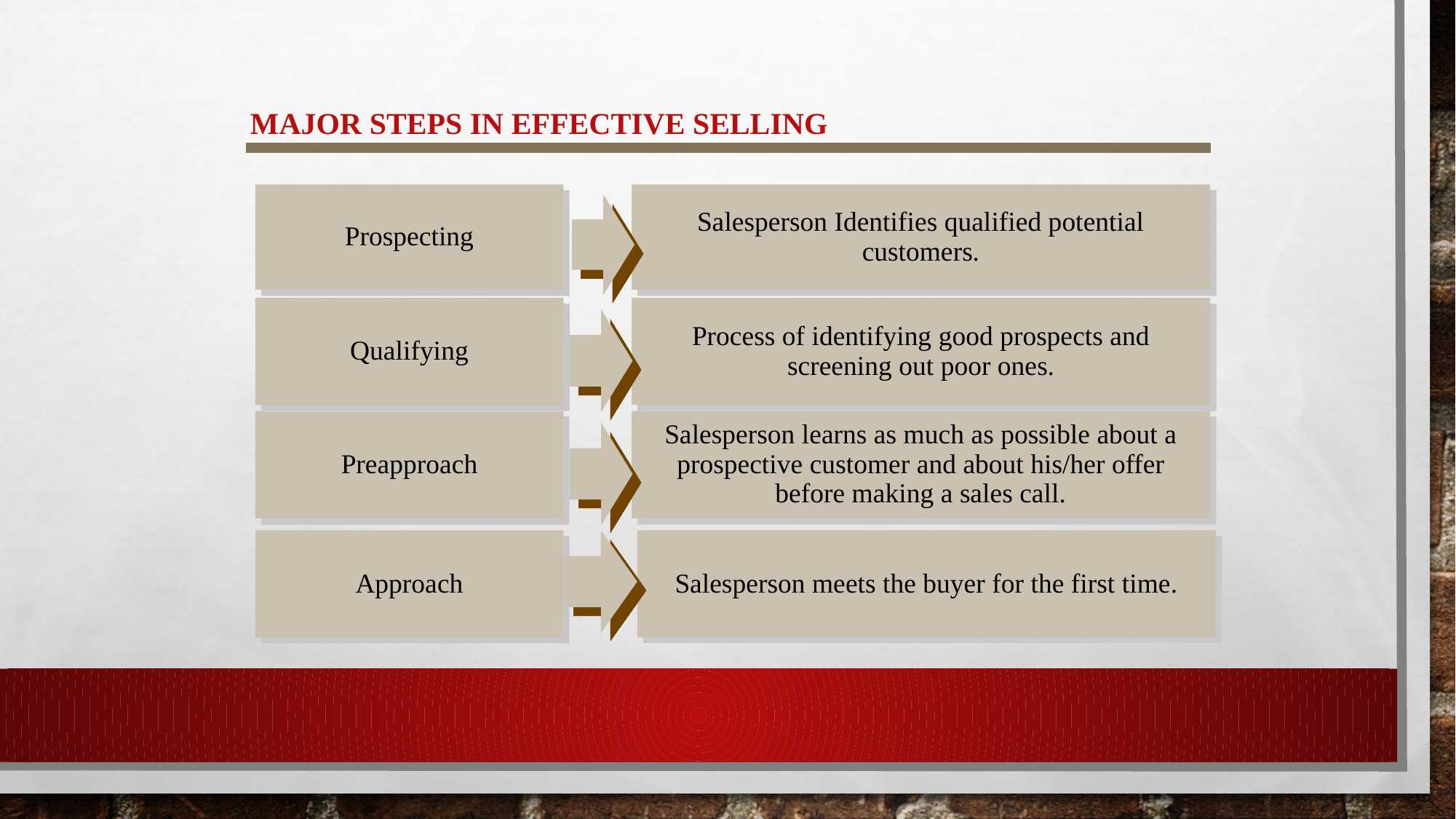

# Major Steps in Effective Selling

Prospecting
Salesperson Identifies qualified potential customers.

Qualifying
Process of identifying good prospects and screening out poor ones.

Preapproach
Salesperson learns as much as possible about a prospective customer and about his/her offer before making a sales call.

Approach

Salesperson meets the buyer for the first time.